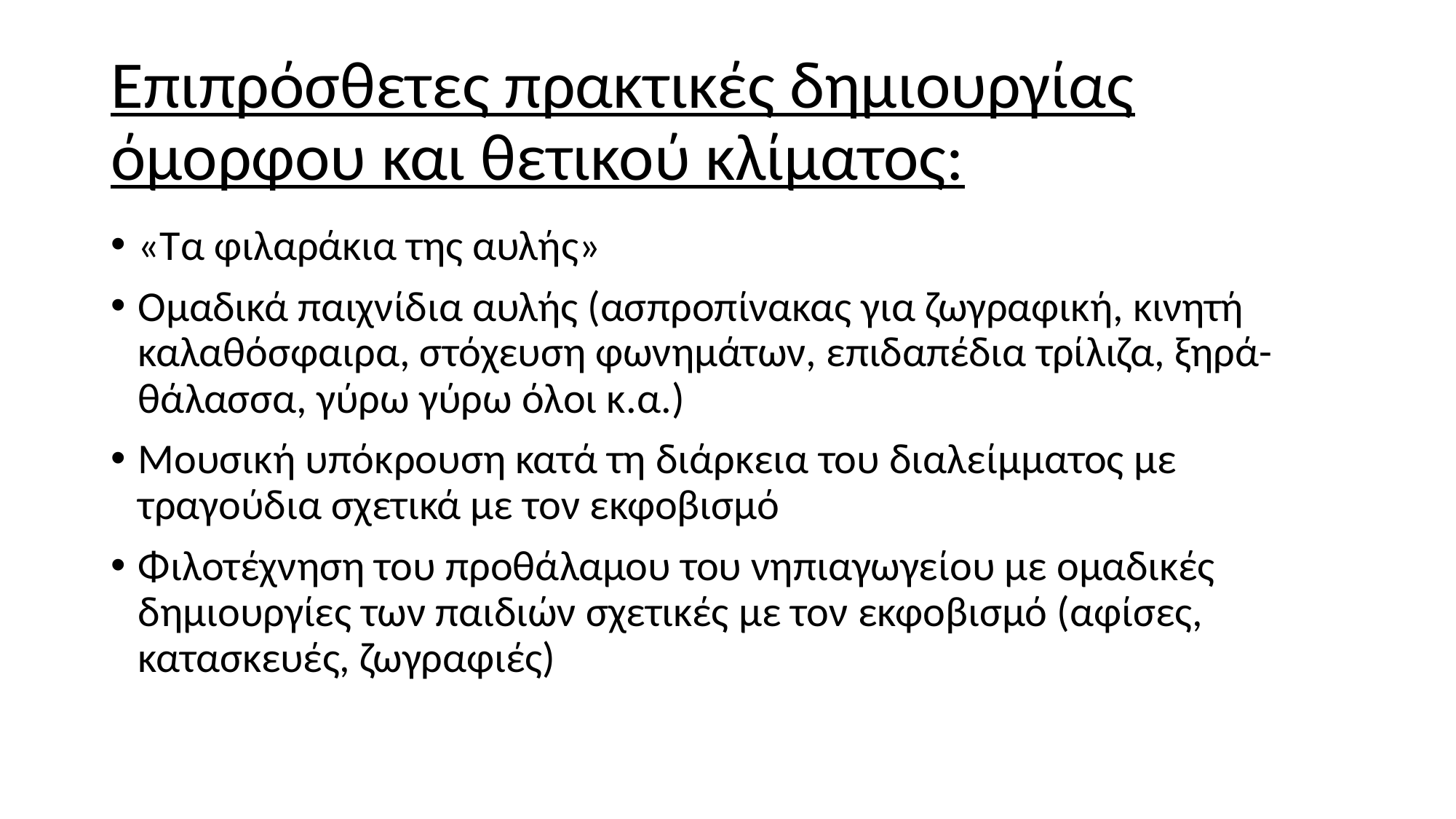

# Επιπρόσθετες πρακτικές δημιουργίας όμορφου και θετικού κλίματος:
«Τα φιλαράκια της αυλής»
Ομαδικά παιχνίδια αυλής (ασπροπίνακας για ζωγραφική, κινητή καλαθόσφαιρα, στόχευση φωνημάτων, επιδαπέδια τρίλιζα, ξηρά-θάλασσα, γύρω γύρω όλοι κ.α.)
Μουσική υπόκρουση κατά τη διάρκεια του διαλείμματος με τραγούδια σχετικά με τον εκφοβισμό
Φιλοτέχνηση του προθάλαμου του νηπιαγωγείου με ομαδικές δημιουργίες των παιδιών σχετικές με τον εκφοβισμό (αφίσες, κατασκευές, ζωγραφιές)